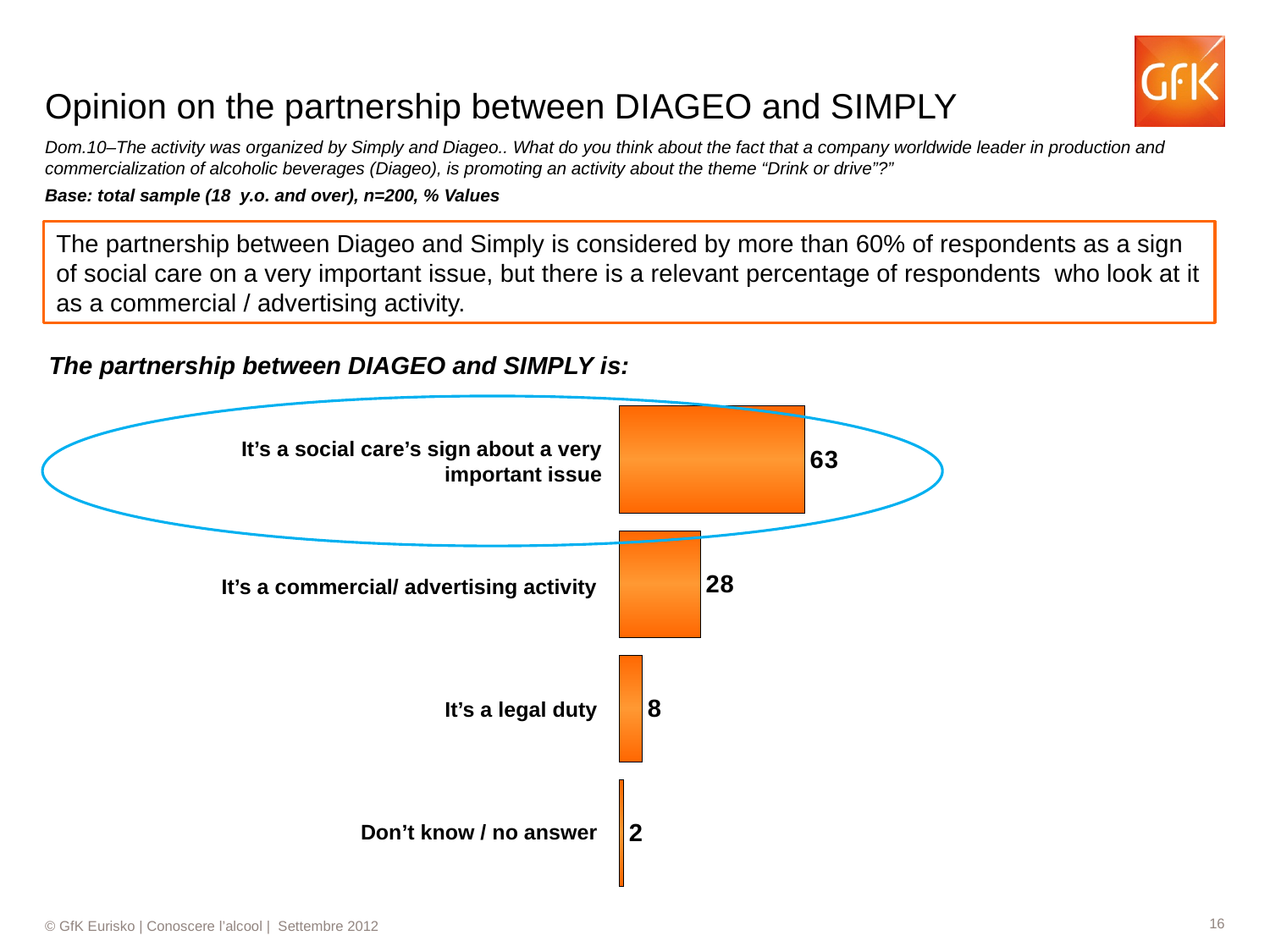

# Opinion on the partnership between DIAGEO and SIMPLY
Dom.10–The activity was organized by Simply and Diageo.. What do you think about the fact that a company worldwide leader in production and commercialization of alcoholic beverages (Diageo), is promoting an activity about the theme “Drink or drive”?”
Base: total sample (18  y.o. and over), n=200, % Values
The partnership between Diageo and Simply is considered by more than 60% of respondents as a sign of social care on a very important issue, but there is a relevant percentage of respondents  who look at it as a commercial / advertising activity.
The partnership between DIAGEO and SIMPLY is:

### Chart

| Category | Colonna1 |
|---|---|
|  E'UN SEGNO DI IMPEGNO SOCIALE SU UN TEMA MOLTO IMPORTANTE | 63.0 |
|  E'UN'ATTIVITA' COMMERCIALE/PUBBLICITARIA | 27.6 |
|  E'UN ABBLIGO PREVISTO DALLA LEGGE | 7.8 |
|  NON SA/NON INDICA | 1.5 |
It’s a social care’s sign about a very important issue
It’s a commercial/ advertising activity
It’s a legal duty
Don’t know / no answer